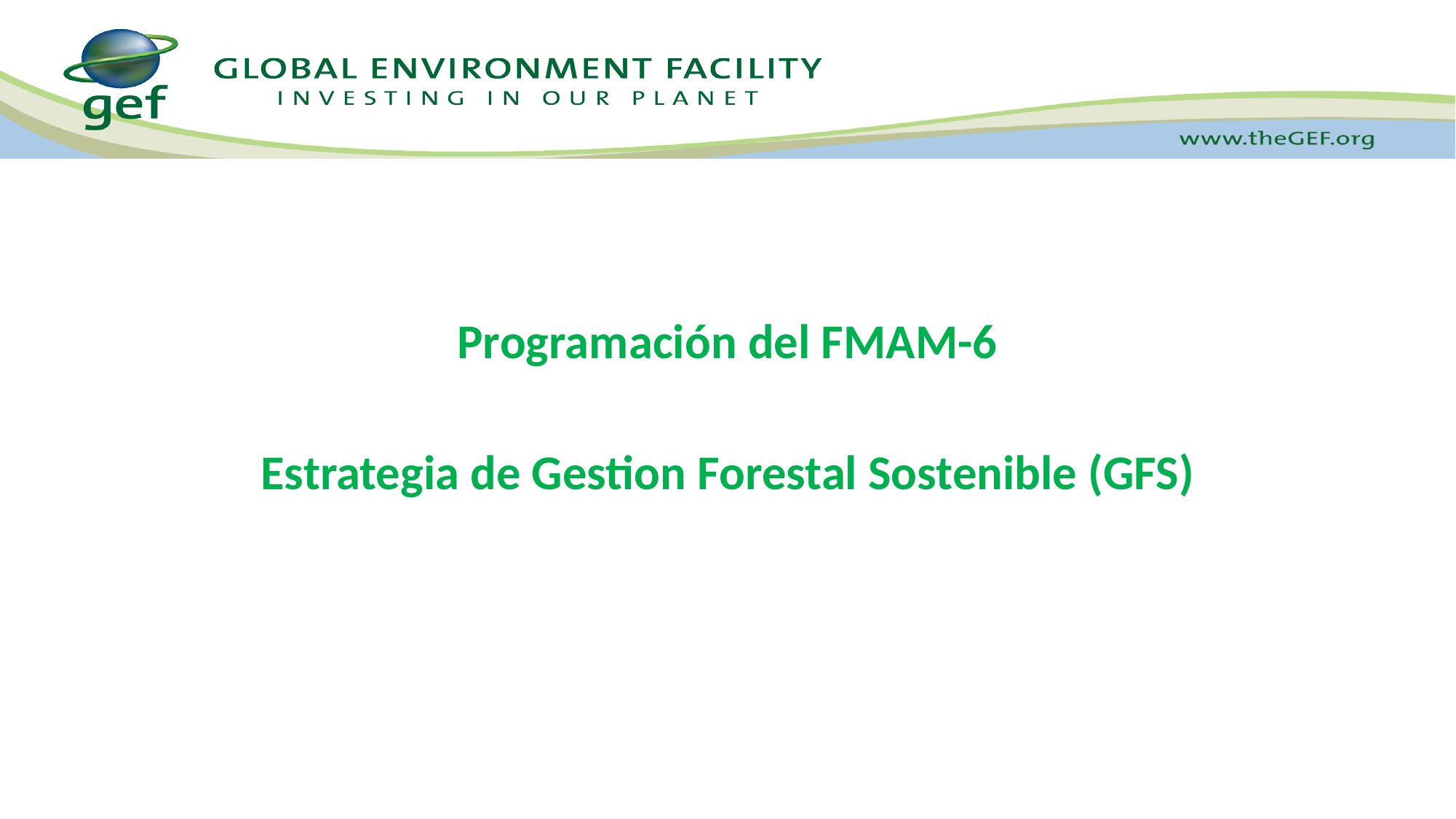

# Programación del FMAM-6 Estrategia de Gestion Forestal Sostenible (GFS)